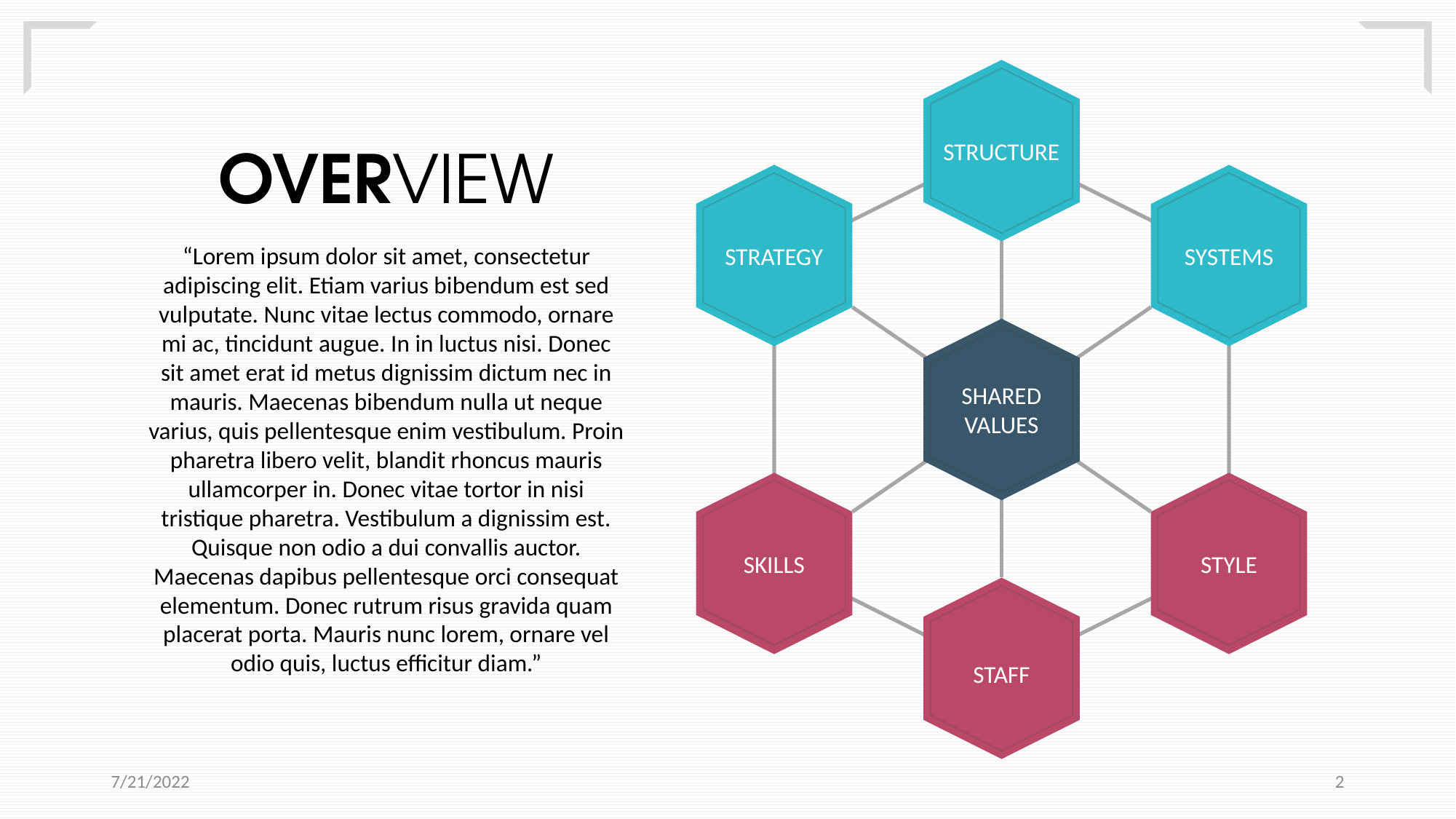

STRUCTURE
OVERVIEW
“Lorem ipsum dolor sit amet, consectetur adipiscing elit. Etiam varius bibendum est sed vulputate. Nunc vitae lectus commodo, ornare mi ac, tincidunt augue. In in luctus nisi. Donec sit amet erat id metus dignissim dictum nec in mauris. Maecenas bibendum nulla ut neque varius, quis pellentesque enim vestibulum. Proin pharetra libero velit, blandit rhoncus mauris ullamcorper in. Donec vitae tortor in nisi tristique pharetra. Vestibulum a dignissim est. Quisque non odio a dui convallis auctor. Maecenas dapibus pellentesque orci consequat elementum. Donec rutrum risus gravida quam placerat porta. Mauris nunc lorem, ornare vel odio quis, luctus efficitur diam.”

STRATEGY
SYSTEMS

SHARED VALUES

SKILLS
STYLE

STAFF
7/21/2022
2